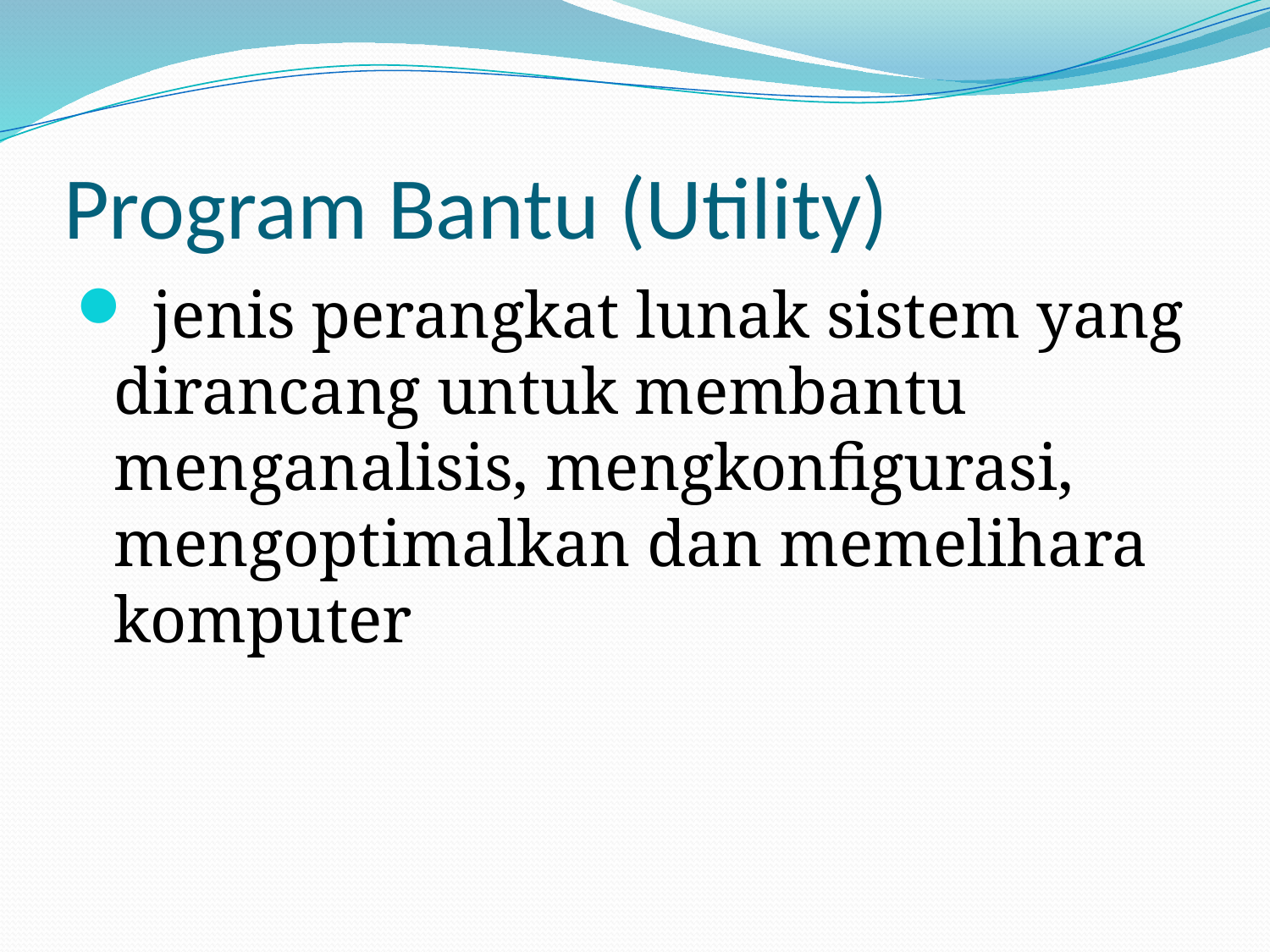

# Program Bantu (Utility)
 jenis perangkat lunak sistem yang dirancang untuk membantu menganalisis, mengkonfigurasi, mengoptimalkan dan memelihara komputer